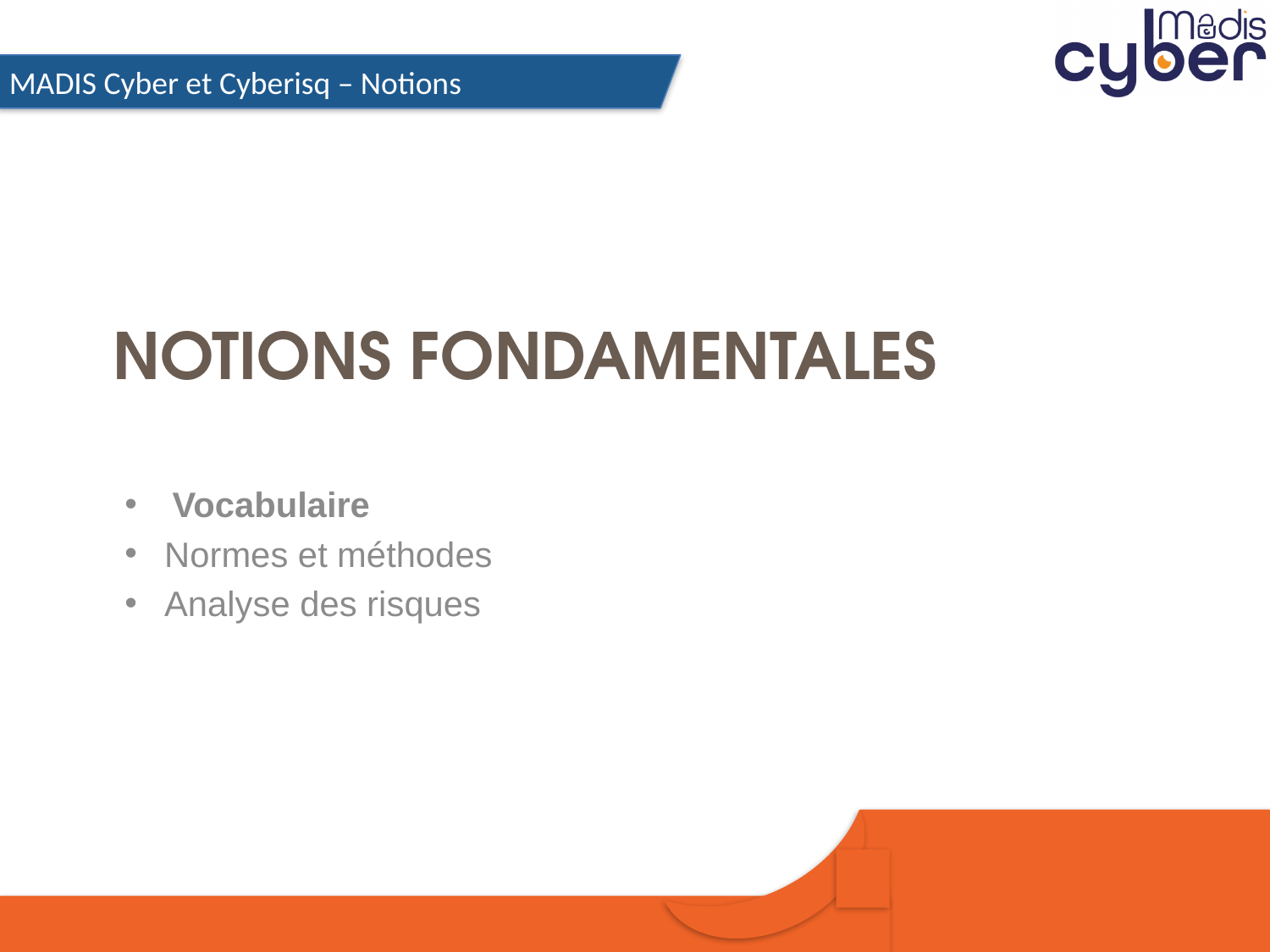

# NOTIONS FONDAMENTALES
Vocabulaire
Normes et méthodes
Analyse des risques